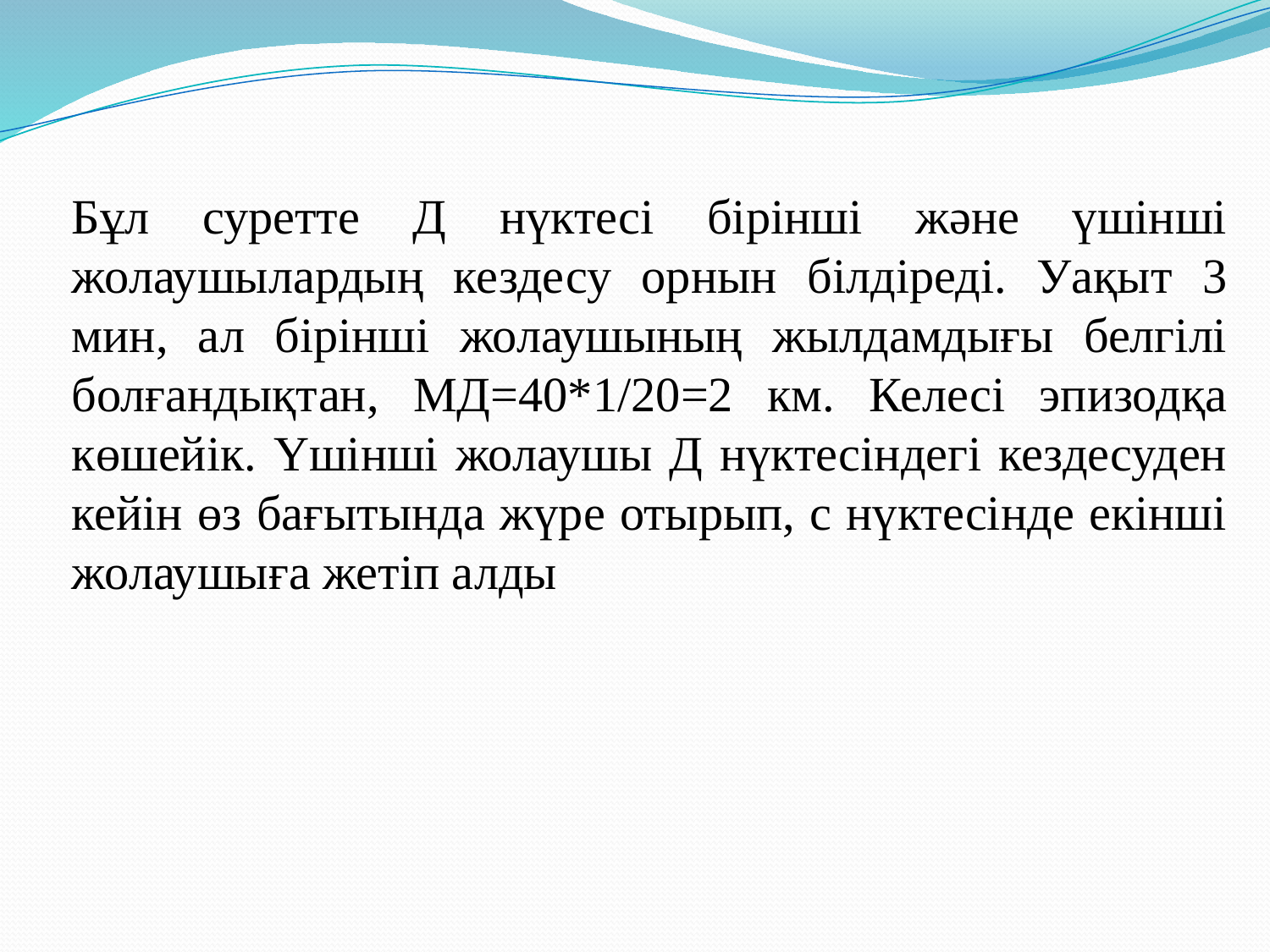

Бұл суретте Д нүктесі бірінші және үшінші жолаушылардың кездесу орнын білдіреді. Уақыт 3 мин, ал бірінші жолаушының жылдамдығы белгілі болғандықтан, МД=40*1/20=2 км. Келесі эпизодқа көшейік. Үшінші жолаушы Д нүктесіндегі кездесуден кейін өз бағытында жүре отырып, с нүктесінде екінші жолаушыға жетіп алды